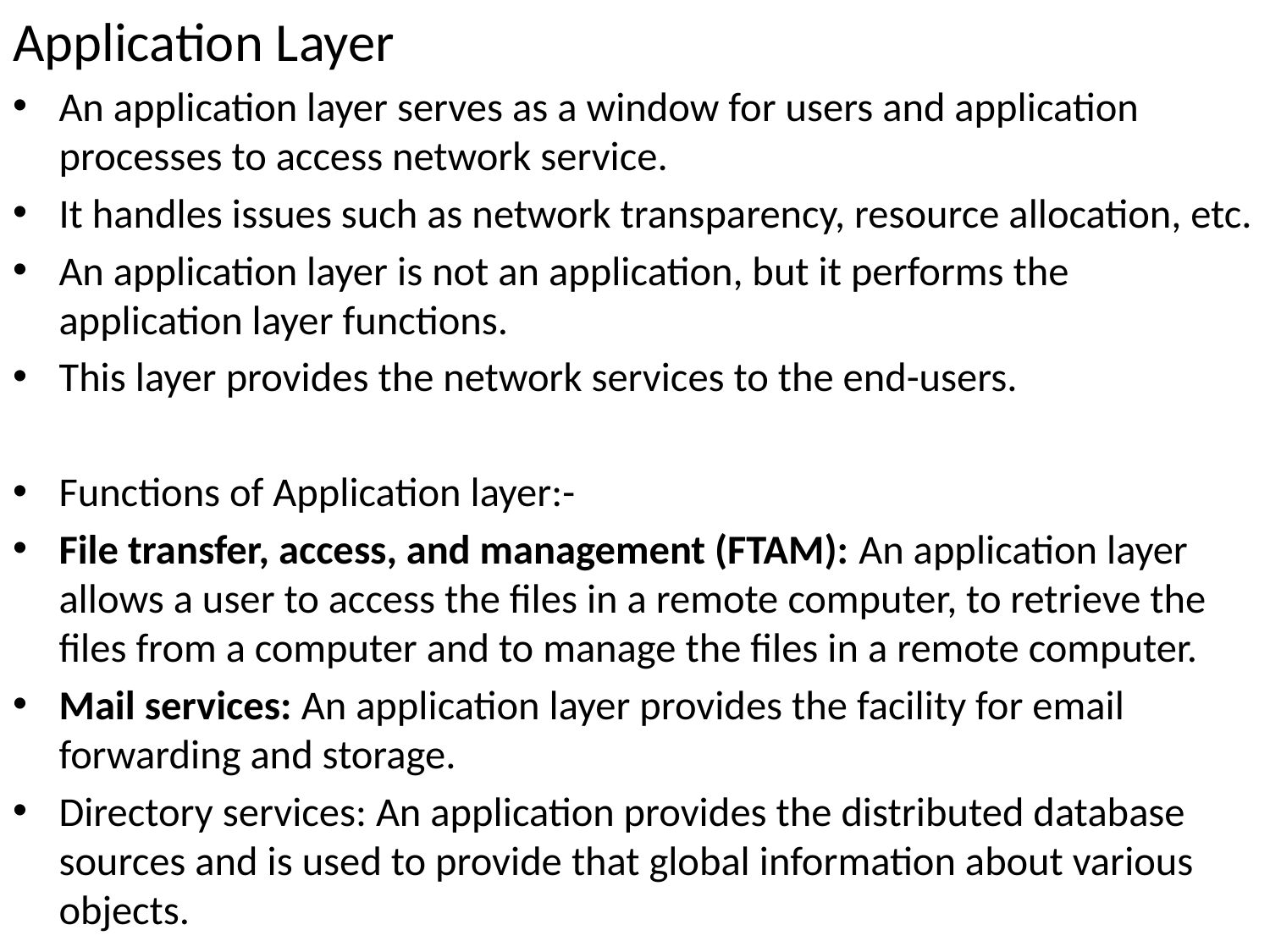

Application Layer
An application layer serves as a window for users and application processes to access network service.
It handles issues such as network transparency, resource allocation, etc.
An application layer is not an application, but it performs the application layer functions.
This layer provides the network services to the end-users.

Functions of Application layer:-
File transfer, access, and management (FTAM): An application layer allows a user to access the files in a remote computer, to retrieve the files from a computer and to manage the files in a remote computer.
Mail services: An application layer provides the facility for email forwarding and storage.
Directory services: An application provides the distributed database sources and is used to provide that global information about various objects.

#